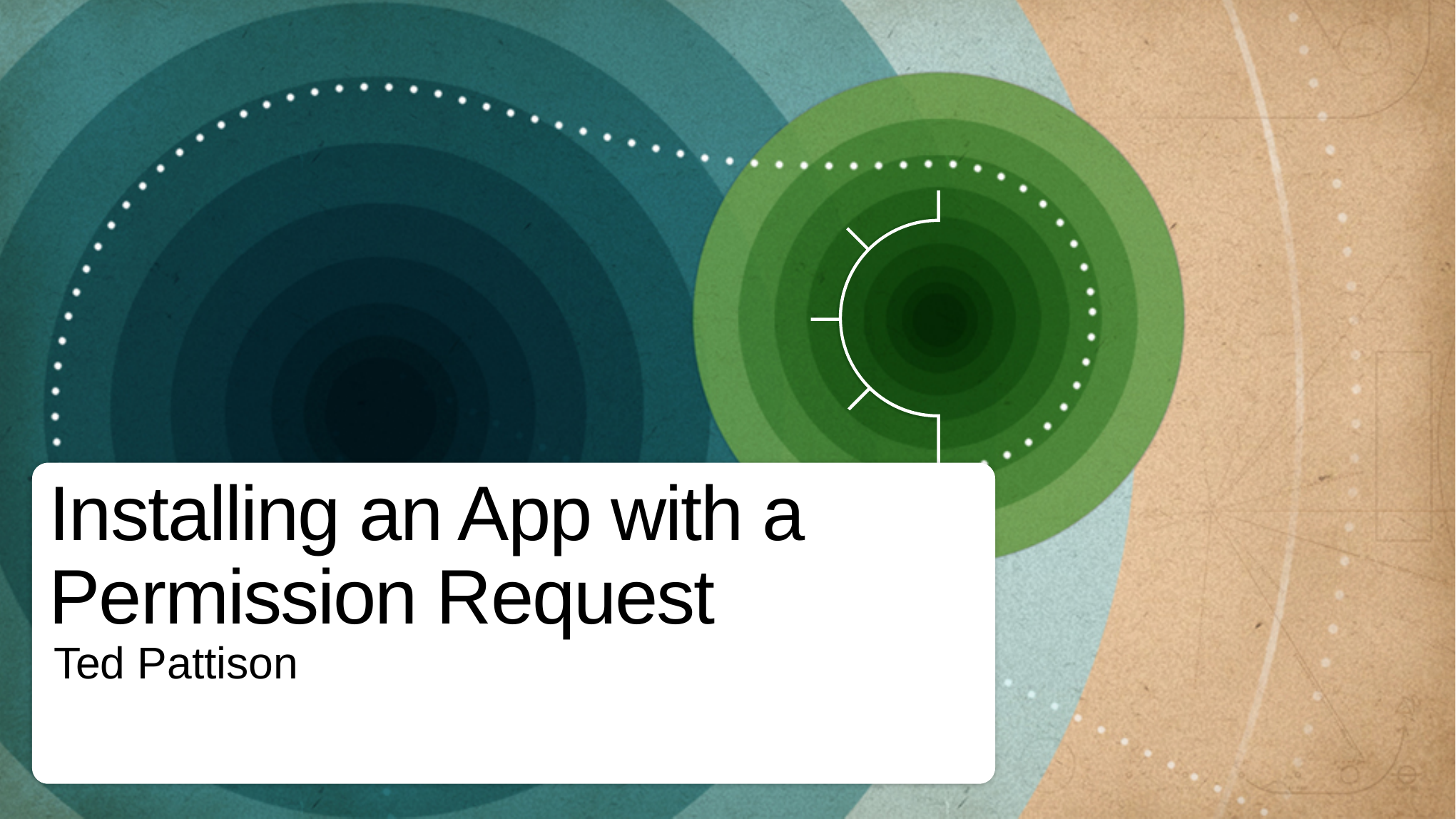

# Installing an App with a Permission Request
Ted Pattison